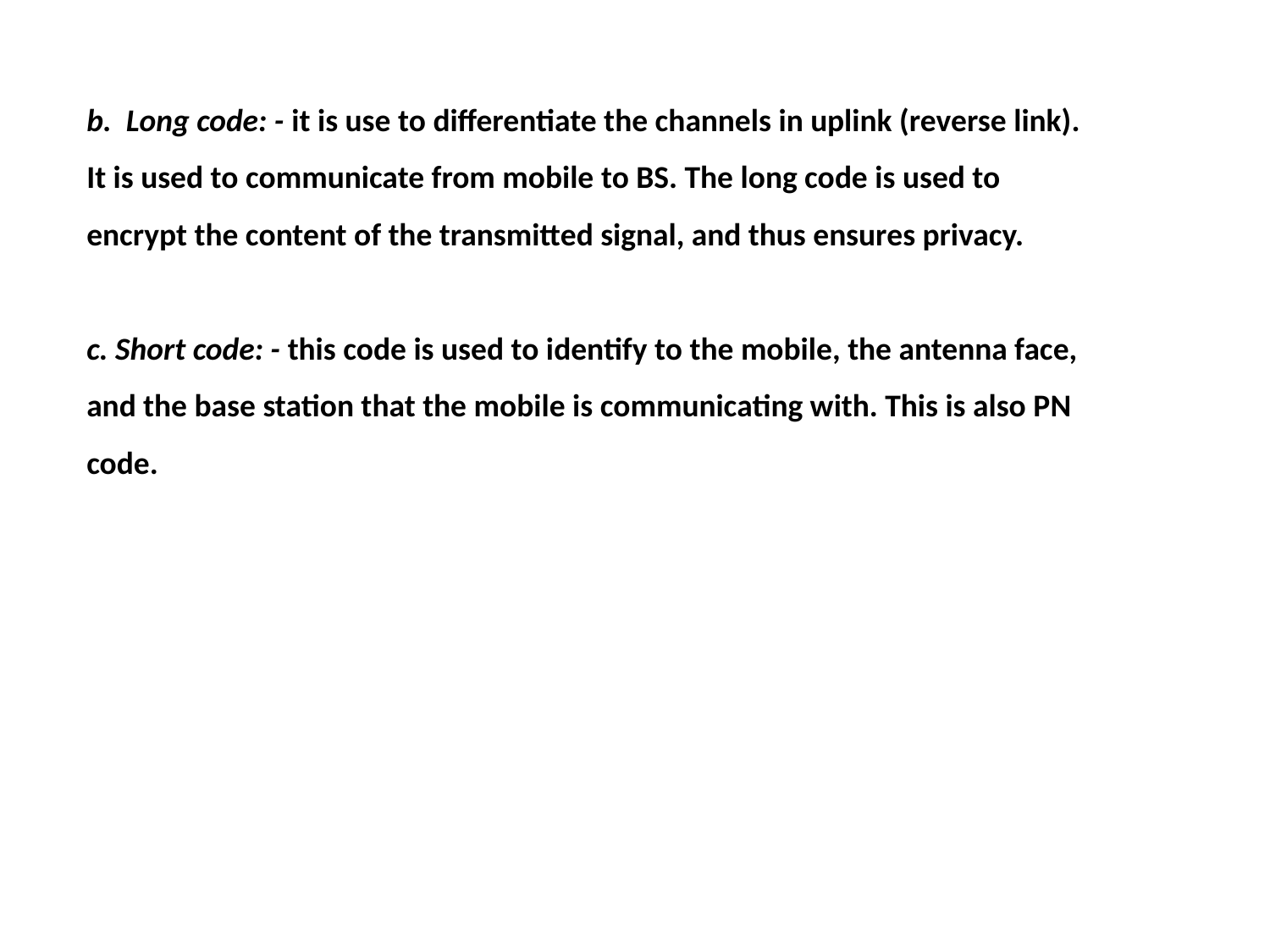

b.  Long code: - it is use to differentiate the channels in uplink (reverse link). It is used to communicate from mobile to BS. The long code is used to encrypt the content of the transmitted signal, and thus ensures privacy.

c. Short code: - this code is used to identify to the mobile, the antenna face, and the base station that the mobile is communicating with. This is also PN code.